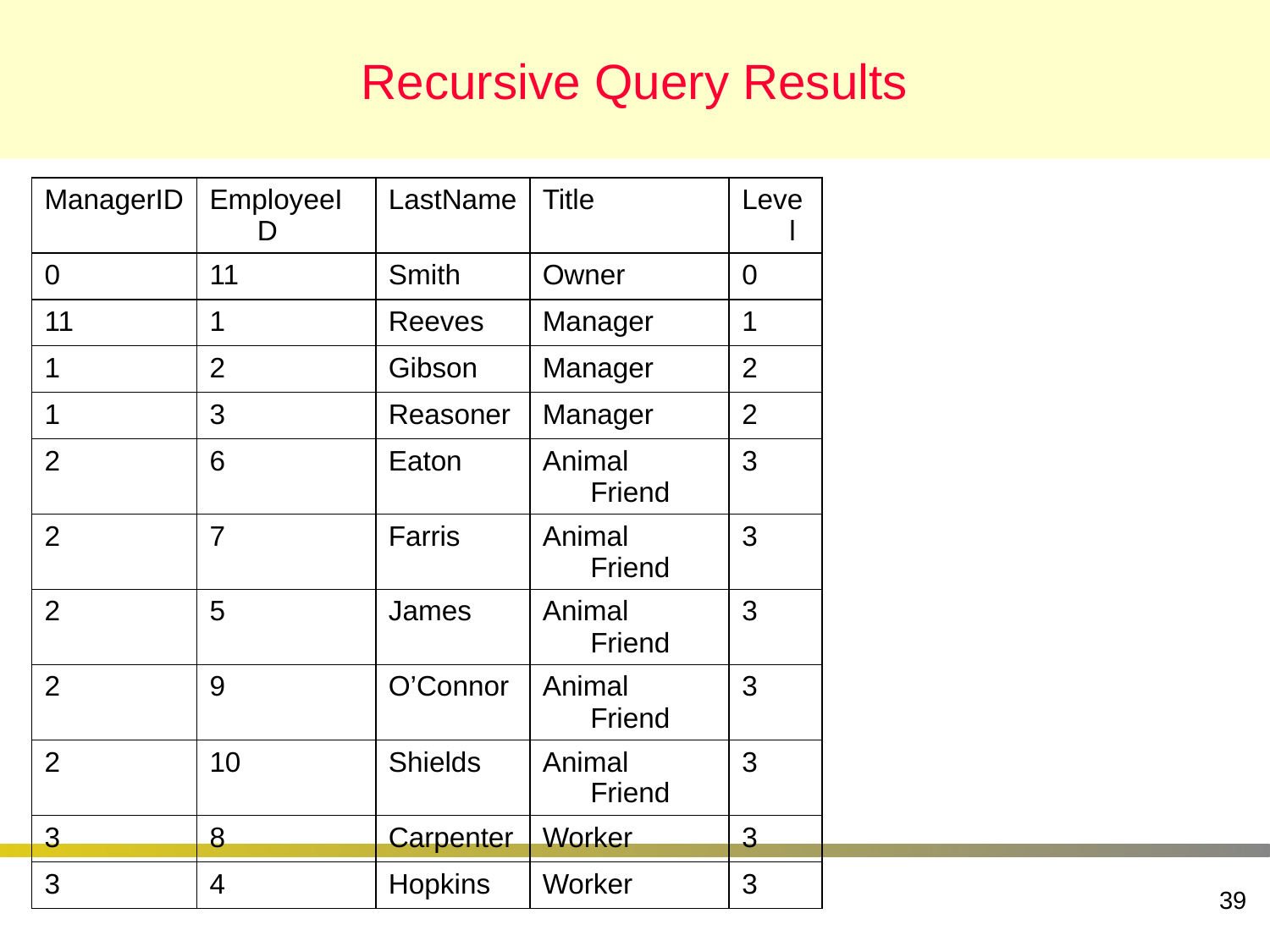

# Recursive Query Results
| ManagerID | EmployeeID | LastName | Title | Level |
| --- | --- | --- | --- | --- |
| 0 | 11 | Smith | Owner | 0 |
| 11 | 1 | Reeves | Manager | 1 |
| 1 | 2 | Gibson | Manager | 2 |
| 1 | 3 | Reasoner | Manager | 2 |
| 2 | 6 | Eaton | Animal Friend | 3 |
| 2 | 7 | Farris | Animal Friend | 3 |
| 2 | 5 | James | Animal Friend | 3 |
| 2 | 9 | O’Connor | Animal Friend | 3 |
| 2 | 10 | Shields | Animal Friend | 3 |
| 3 | 8 | Carpenter | Worker | 3 |
| 3 | 4 | Hopkins | Worker | 3 |
39